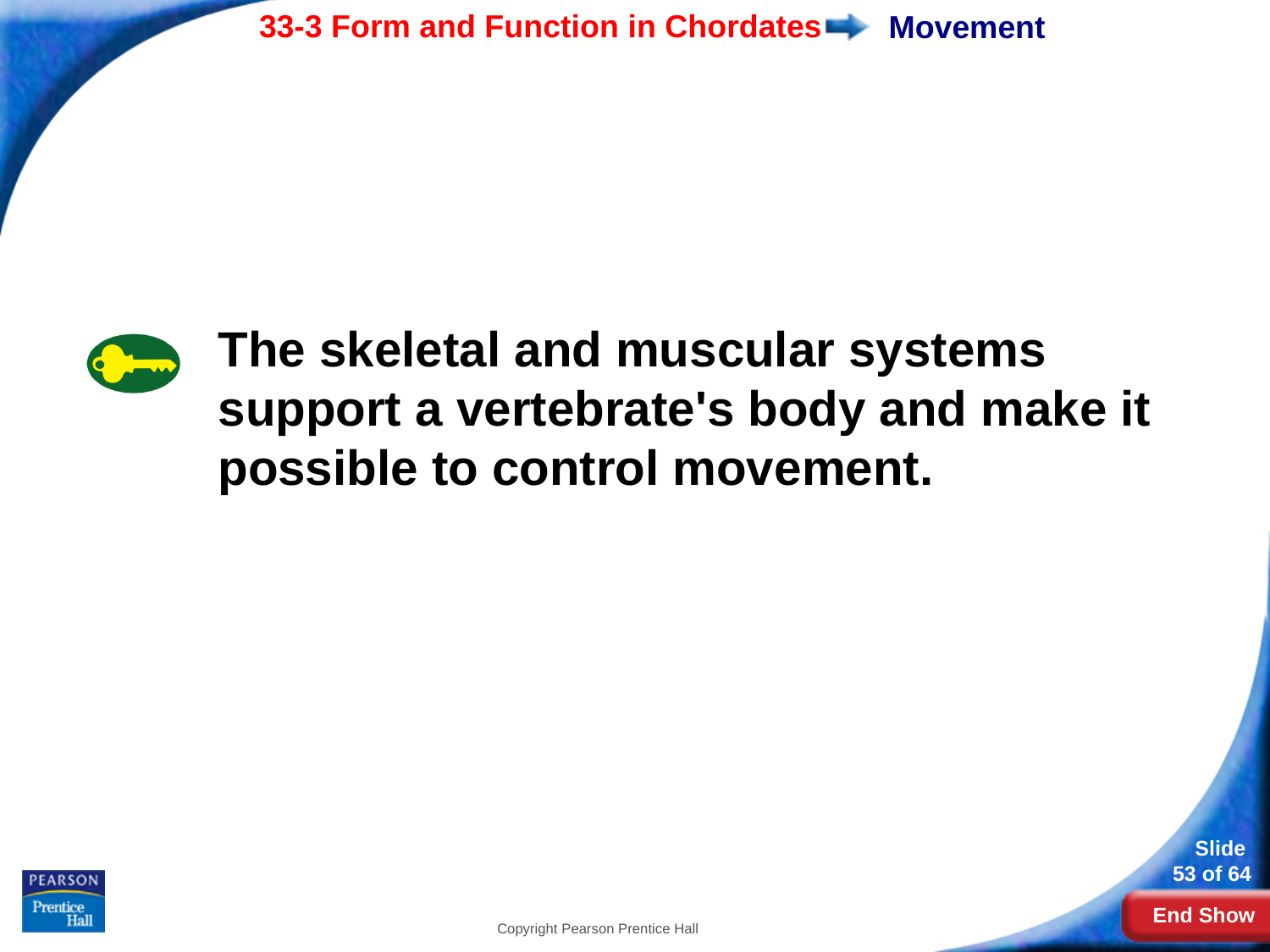

# Movement

The skeletal and muscular systems support a vertebrate's body and make it possible to control movement.

Copyright Pearson Prentice Hall